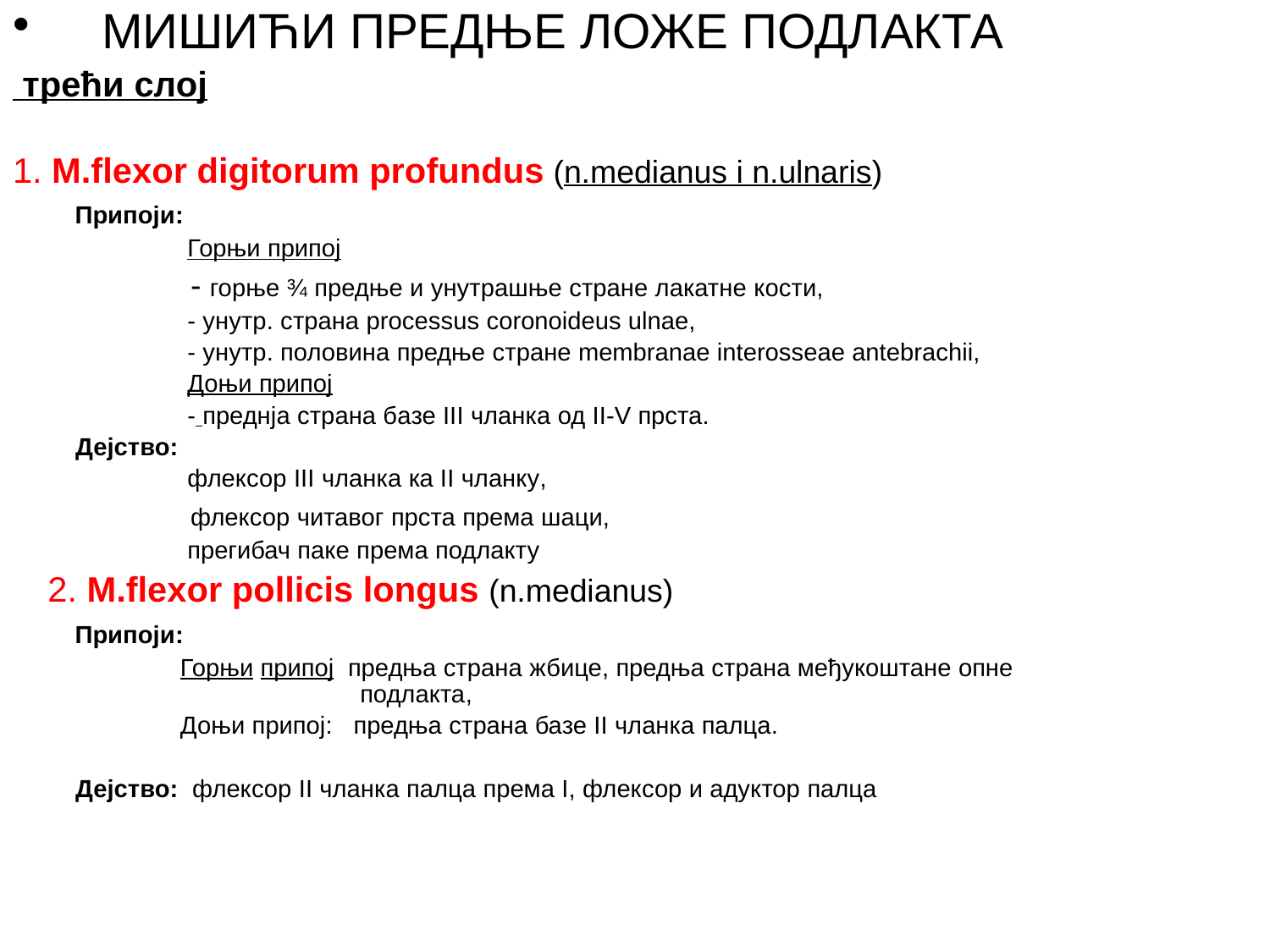

МИШИЋИ ПРЕДЊЕ ЛОЖЕ ПОДЛАКТА
 трећи слој

1. M.flexor digitorum profundus (n.medianus i n.ulnaris)
       Припоји:
                         Горњи припој
                    - горње ¾ предње и унутрашње стране лакатне кости,
                         - унутр. страна processus coronoideus ulnae,
                         - унутр. половина предње стране membranae interosseae antebrachii,
                         Доњи припој
                         - преднја страна бaзе III чланка од II-V прста.
         Дејство:
                         флексор III чланка кa II чланку,
                    флексор читавог прста према шаци,
                         прегибач паке према подлaкту
     2. M.flexor pollicis longus (n.medianus)
       Припоји:
                        Горњи припој  предња страна жбице, предња страна међукоштане опне
                                           подлакта,
                        Доњи припој:   предња страна базе II чланка палца.

         Дејство:  флексор II чланка палца премa I, флексор и адуктор палца